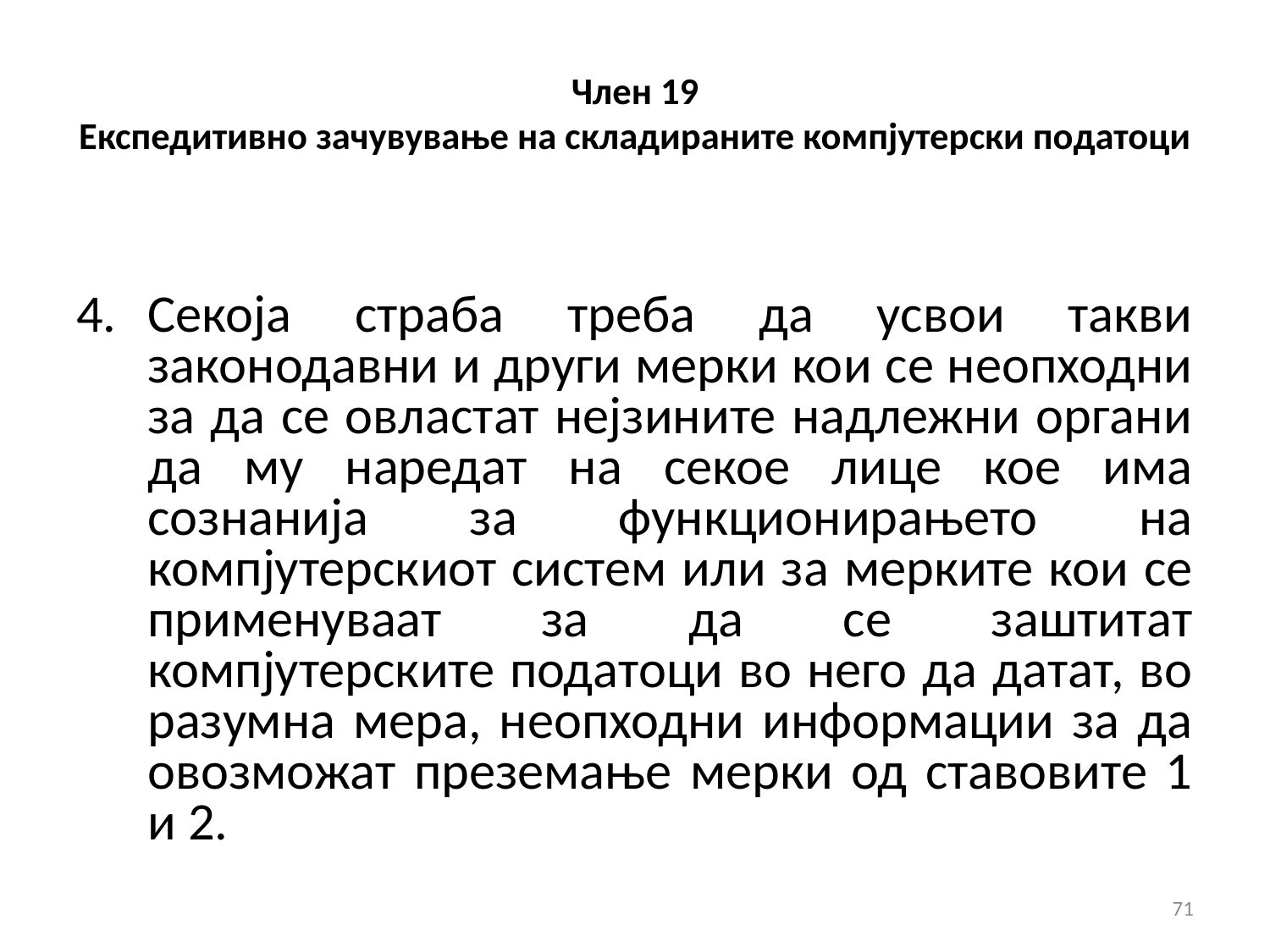

# Член 19 Експедитивно зачувување на складираните компјутерски податоци
Секоја страба треба да усвои такви законодавни и други мерки кои се неопходни за да се овластат нејзините надлежни органи да му наредат на секое лице кое има сознанија за функционирањето на компјутерскиот систем или за мерките кои се применуваат за да се заштитат компјутерските податоци во него да датат, во разумна мера, неопходни информации за да овозможат преземање мерки од ставовите 1 и 2.
71